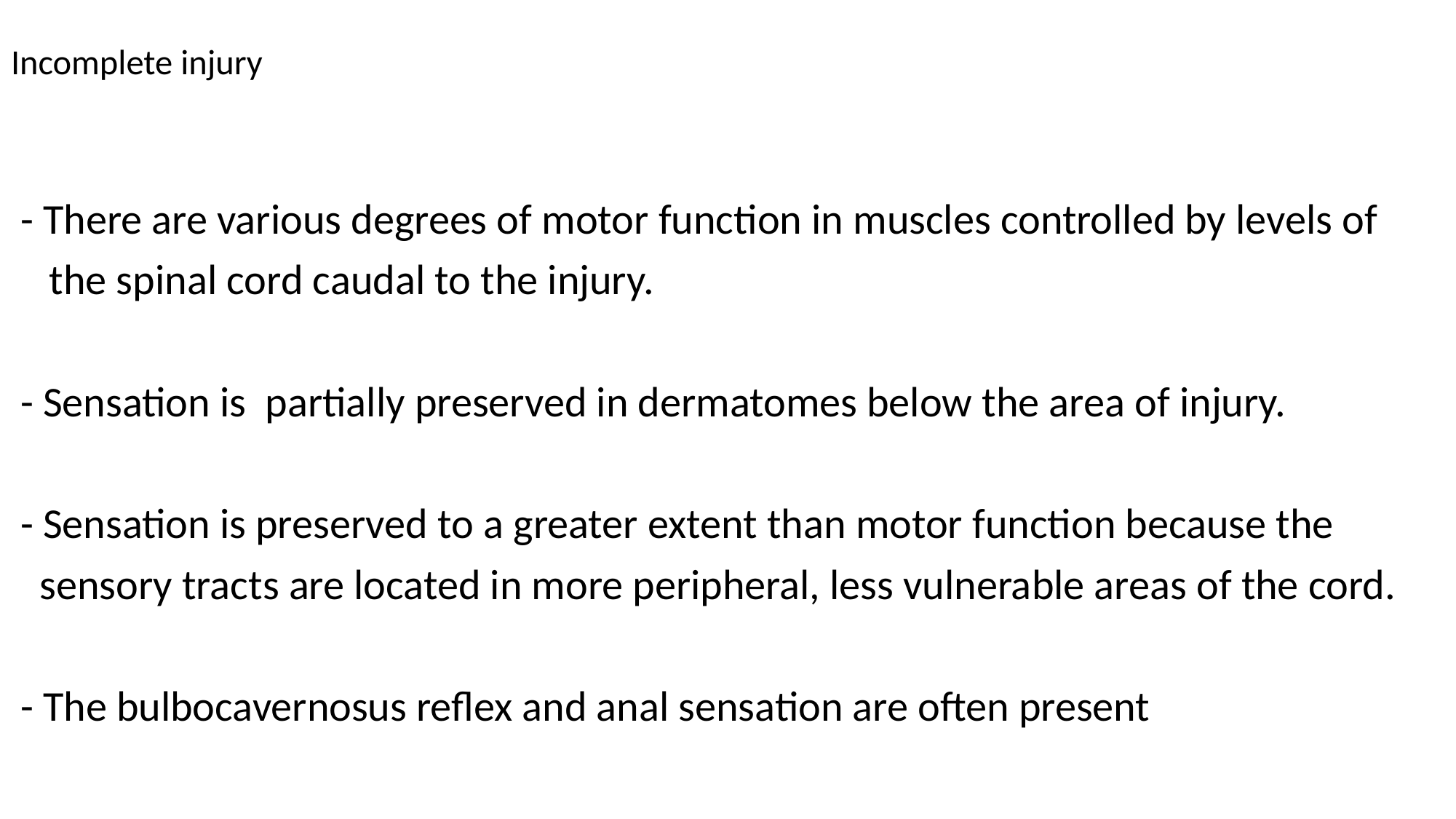

# Incomplete injury

 - There are various degrees of motor function in muscles controlled by levels of
    the spinal cord caudal to the injury.

 - Sensation is  partially preserved in dermatomes below the area of injury.

 - Sensation is preserved to a greater extent than motor function because the
   sensory tracts are located in more peripheral, less vulnerable areas of the cord.

 - The bulbocavernosus reflex and anal sensation are often present